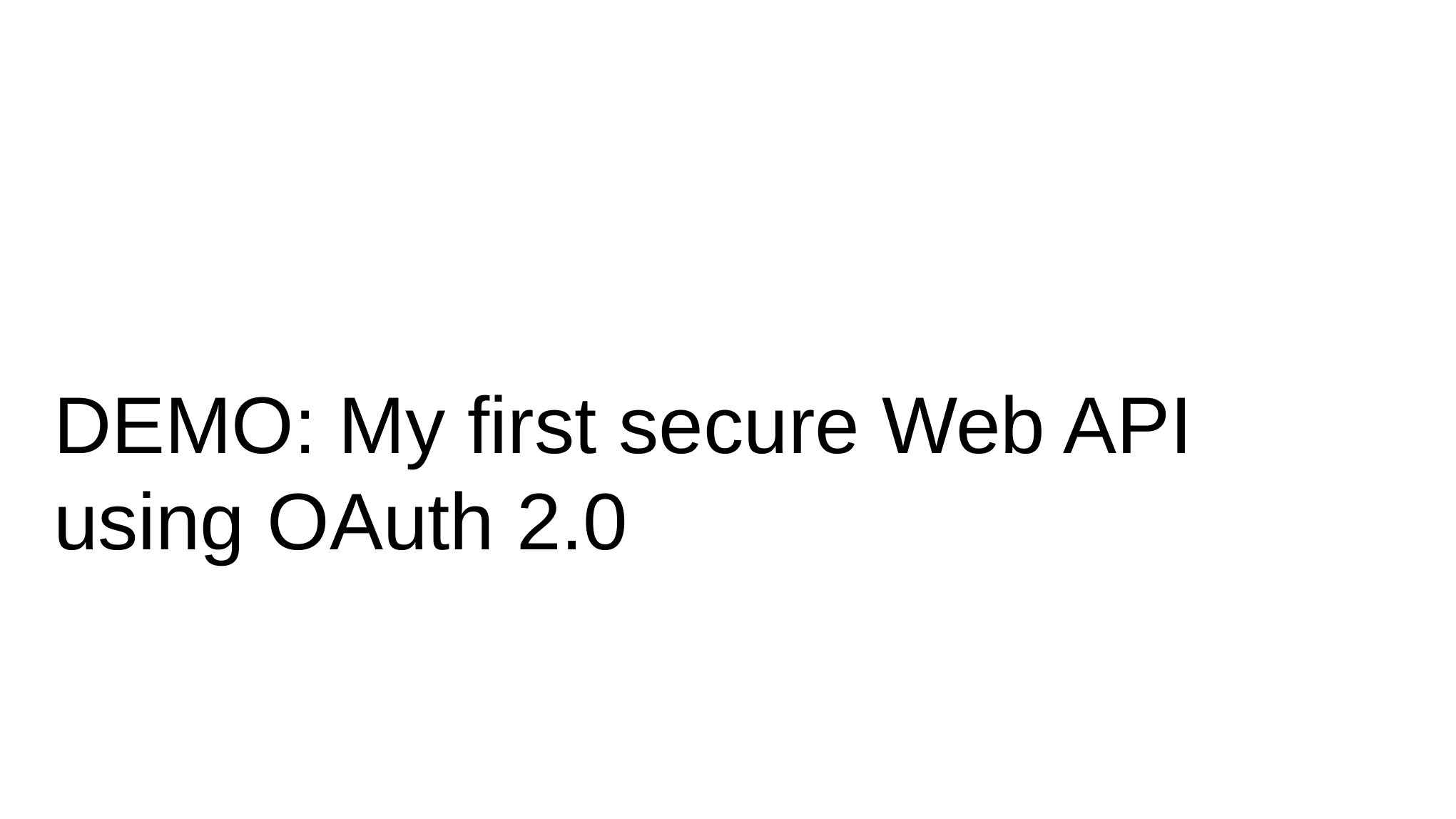

# DEMO: My first secure Web API using OAuth 2.0